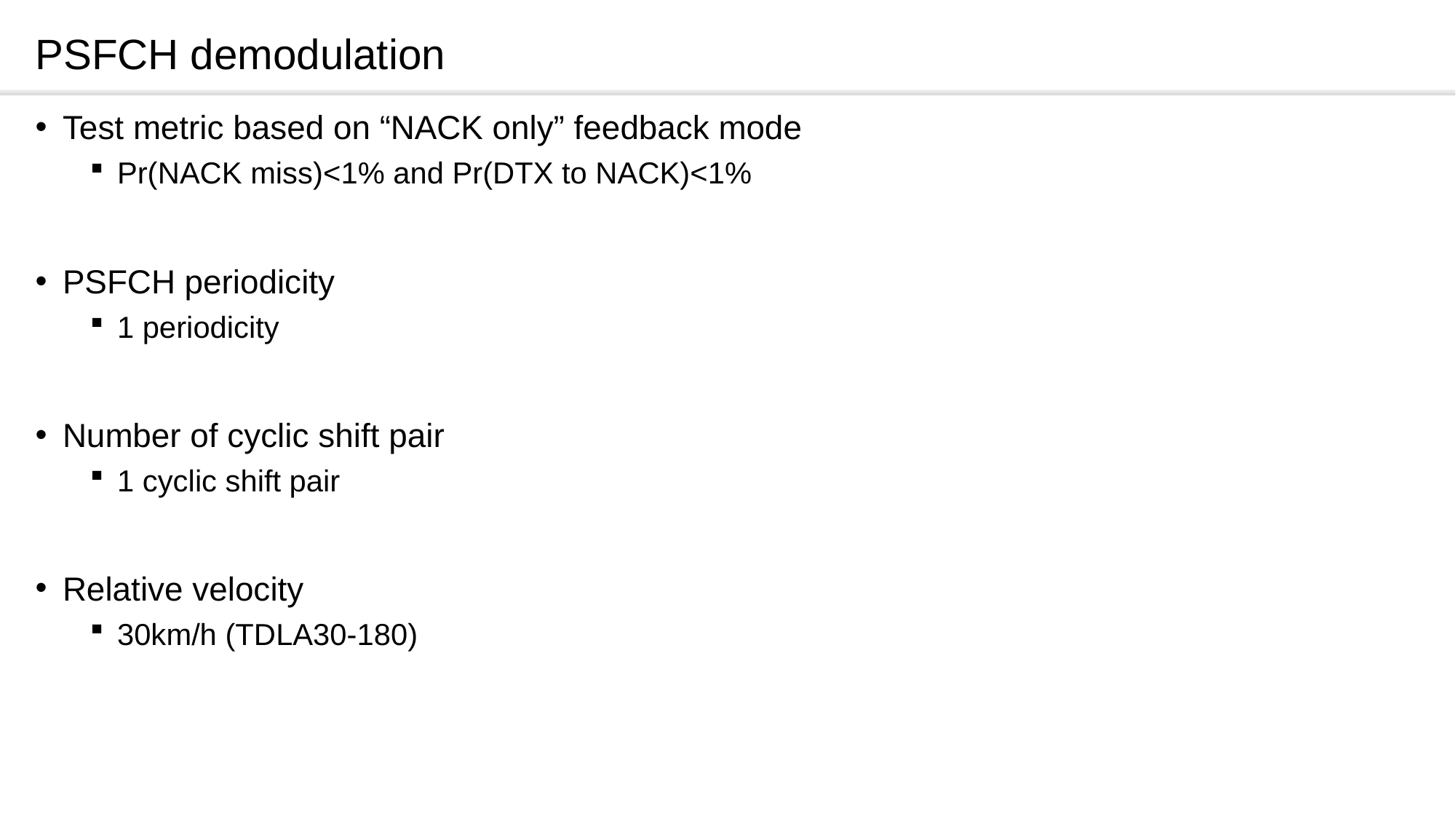

# PSFCH demodulation
Test metric based on “NACK only” feedback mode
Pr(NACK miss)<1% and Pr(DTX to NACK)<1%

PSFCH periodicity
1 periodicity

Number of cyclic shift pair
1 cyclic shift pair

Relative velocity
30km/h (TDLA30-180)